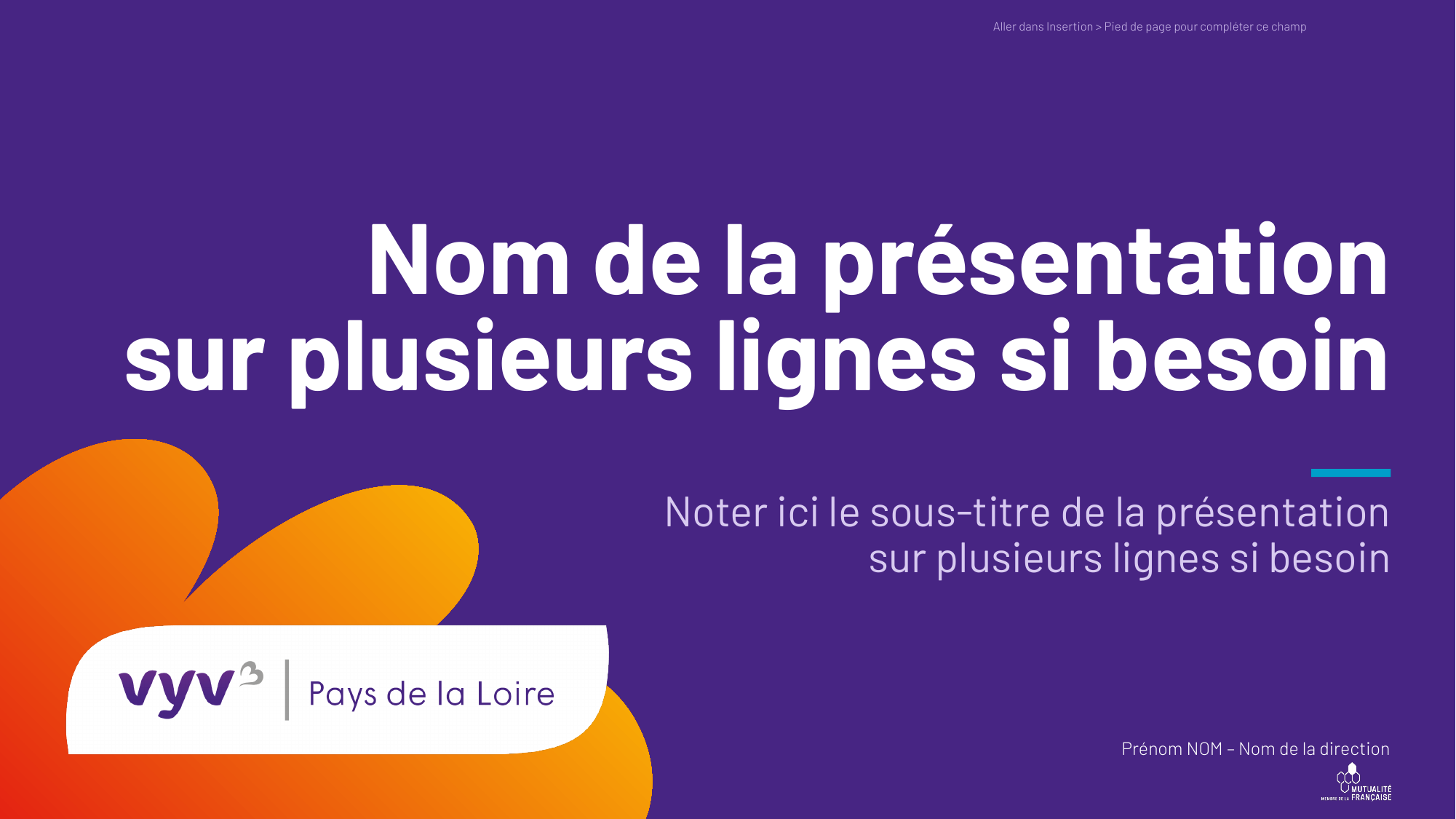

Aller dans Insertion > Pied de page pour compléter ce champ
# Nom de la présentation sur plusieurs lignes si besoin
Noter ici le sous-titre de la présentation
sur plusieurs lignes si besoin
Prénom NOM – Nom de la direction